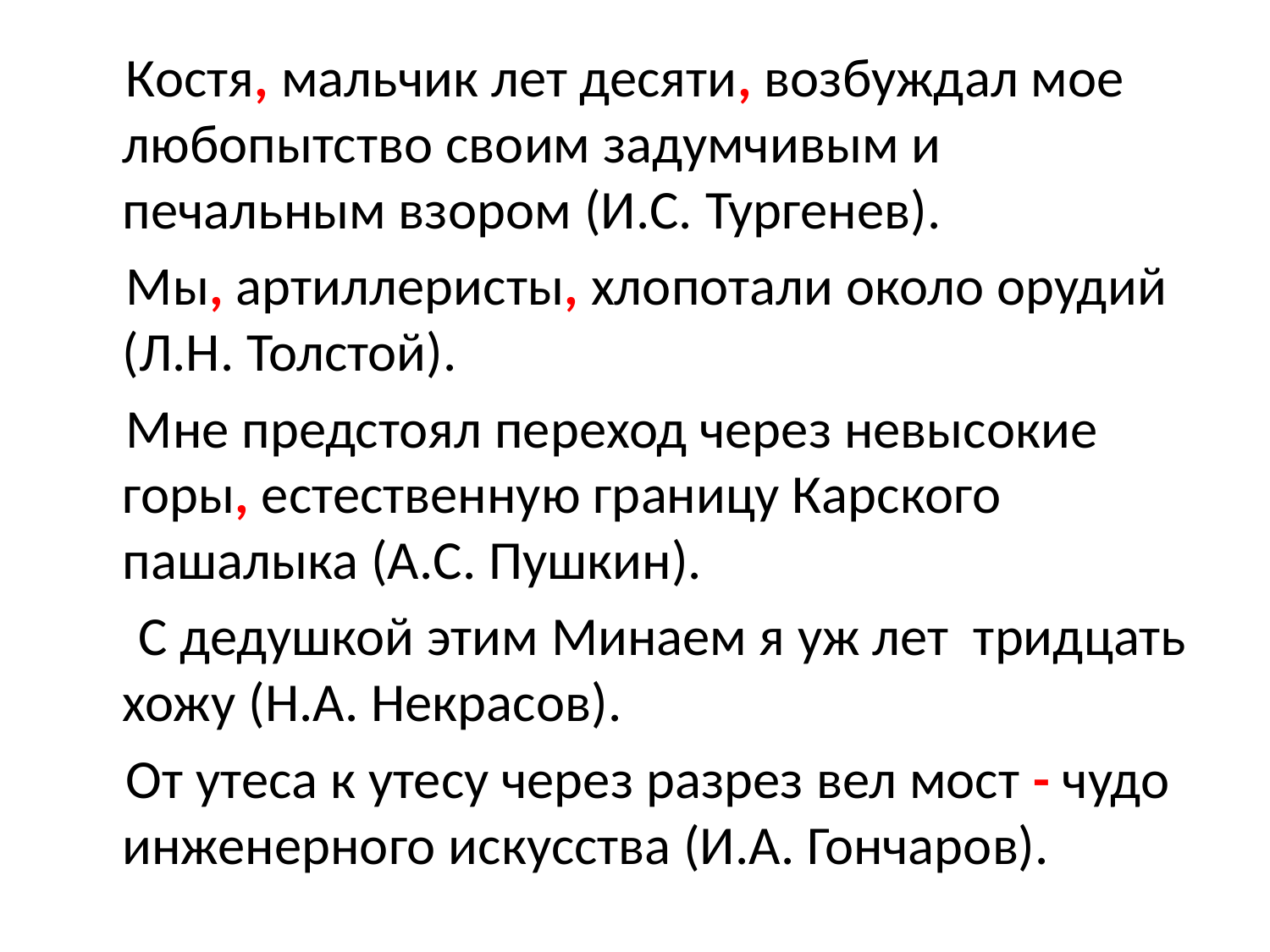

Костя, мальчик лет десяти, возбуждал мое любопытство своим задумчивым и печальным взором (И.С. Тургенев).
    Мы, артиллеристы, хлопотали около орудий (Л.Н. Толстой).
    Мне предстоял переход через невысокие горы, естественную границу Карского пашалыка (А.С. Пушкин).
     С дедушкой этим Минаем я уж лет  тридцать хожу (Н.А. Некрасов).
    От утеса к утесу через разрез вел мост - чудо инженерного искусства (И.А. Гончаров).